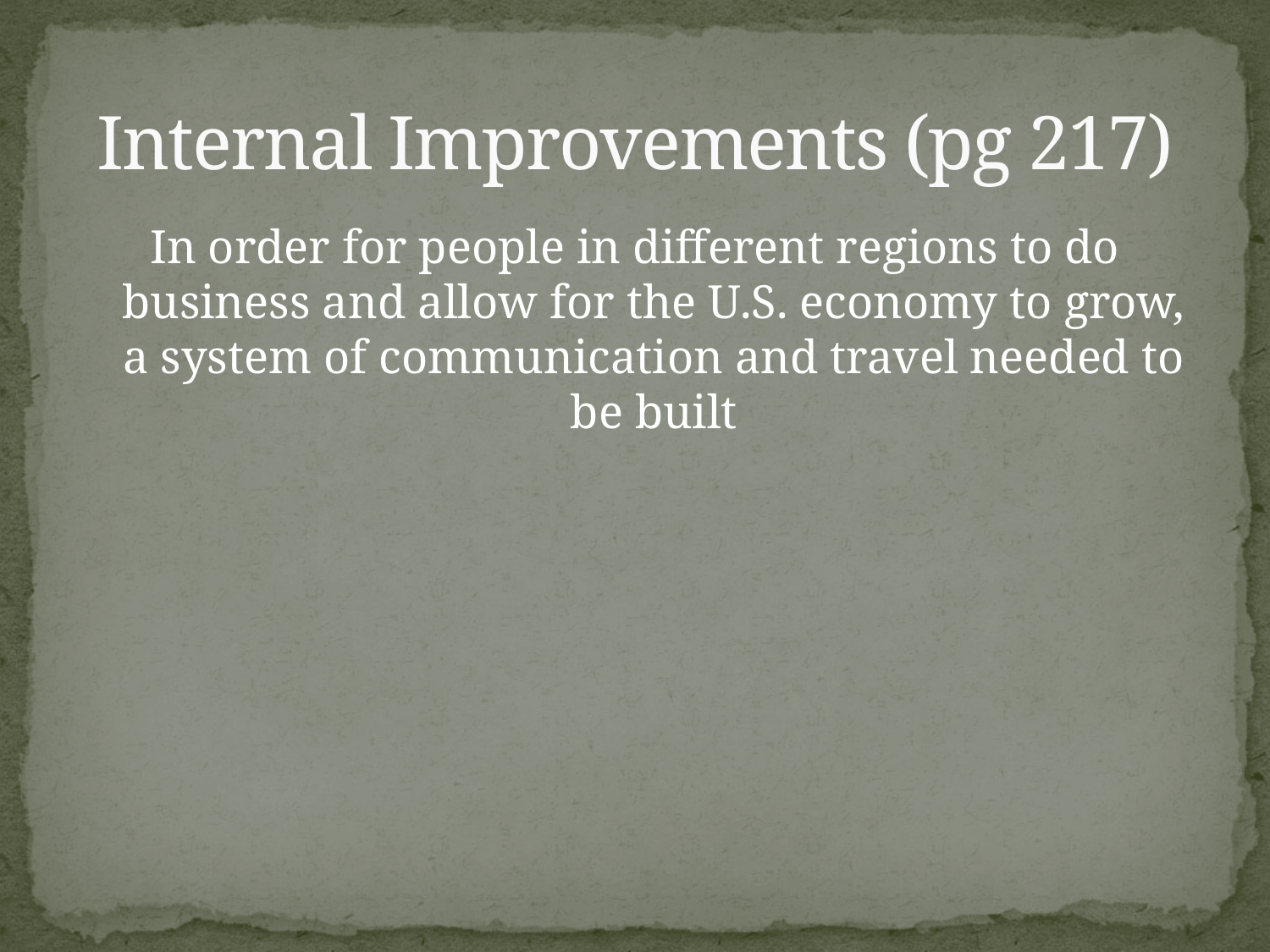

# Internal Improvements (pg 217)
In order for people in different regions to do business and allow for the U.S. economy to grow, a system of communication and travel needed to be built